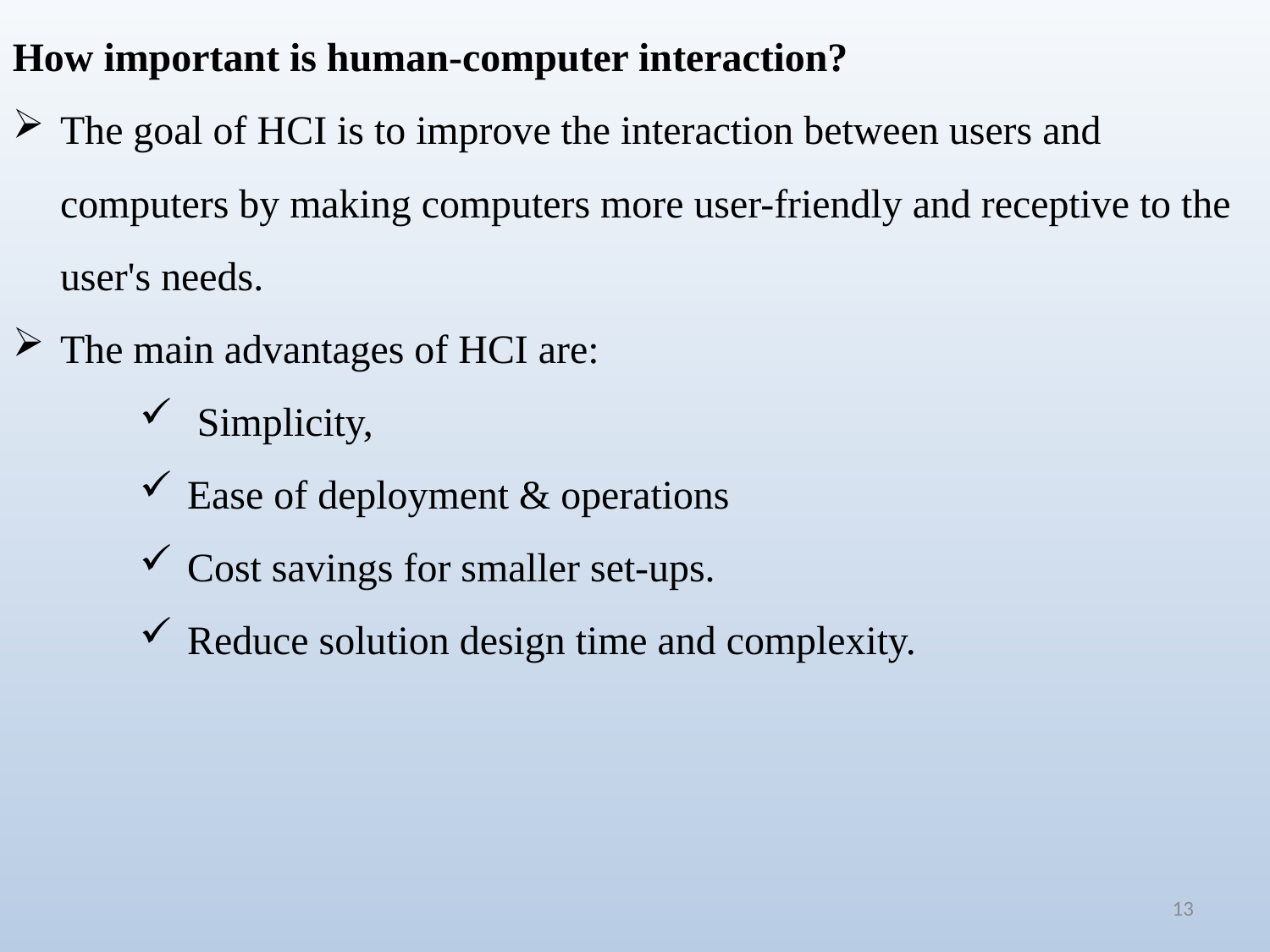

How important is human-computer interaction?
The goal of HCI is to improve the interaction between users and computers by making computers more user-friendly and receptive to the user's needs.
The main advantages of HCI are:
 Simplicity,
Ease of deployment & operations
Cost savings for smaller set-ups.
Reduce solution design time and complexity.
13